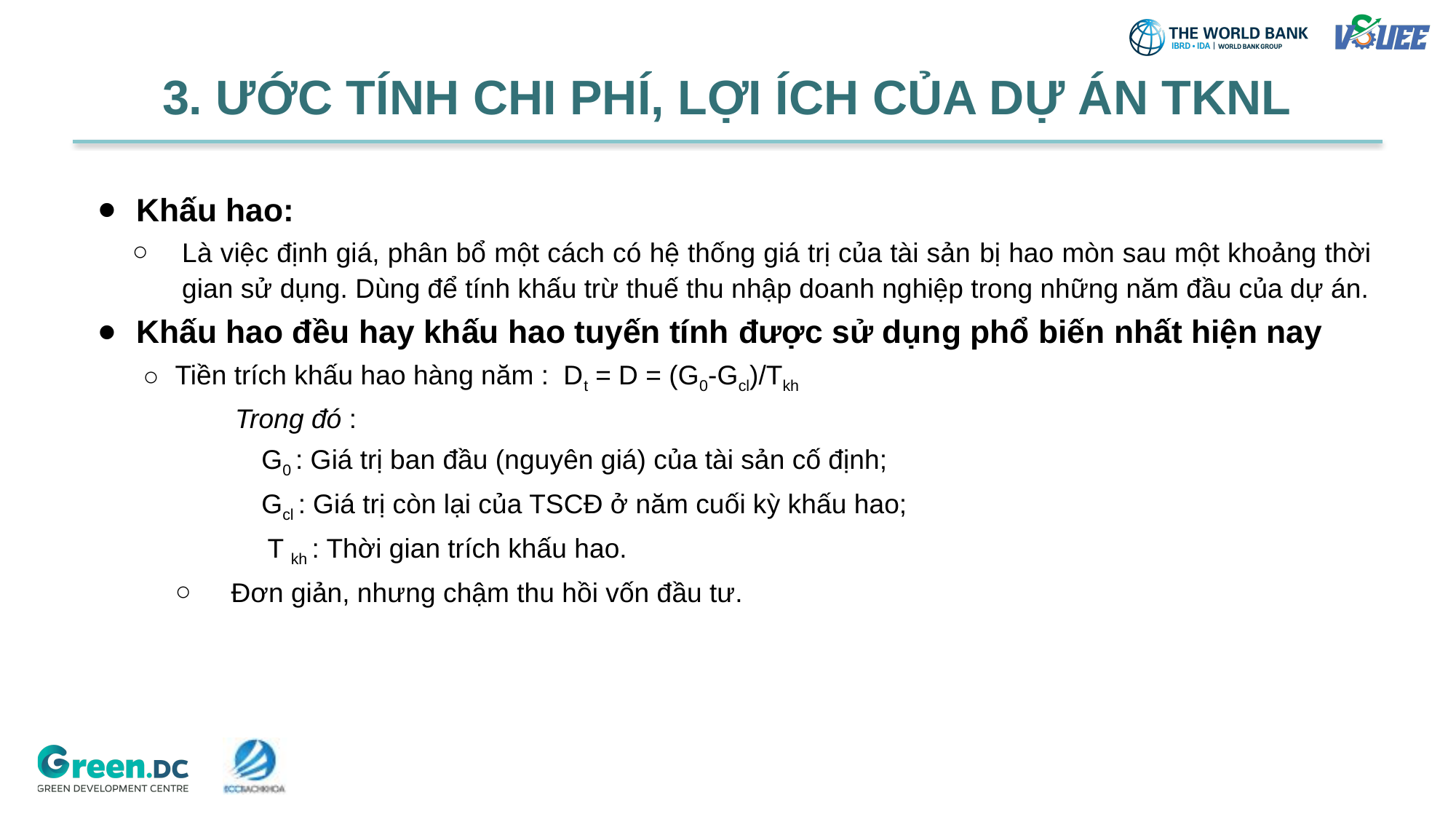

# 3. ƯỚC TÍNH CHI PHÍ, LỢI ÍCH CỦA DỰ ÁN TKNL
Khấu hao:
Là việc định giá, phân bổ một cách có hệ thống giá trị của tài sản bị hao mòn sau một khoảng thời gian sử dụng. Dùng để tính khấu trừ thuế thu nhập doanh nghiệp trong những năm đầu của dự án.
Khấu hao đều hay khấu hao tuyến tính được sử dụng phổ biến nhất hiện nay
Tiền trích khấu hao hàng năm :  Dt = D = (G0-Gcl)/Tkh
Trong đó :
 G0 : Giá trị ban đầu (nguyên giá) của tài sản cố định;
 Gcl : Giá trị còn lại của TSCĐ ở năm cuối kỳ khấu hao;
   T kh : Thời gian trích khấu hao.
 Đơn giản, nhưng chậm thu hồi vốn đầu tư.